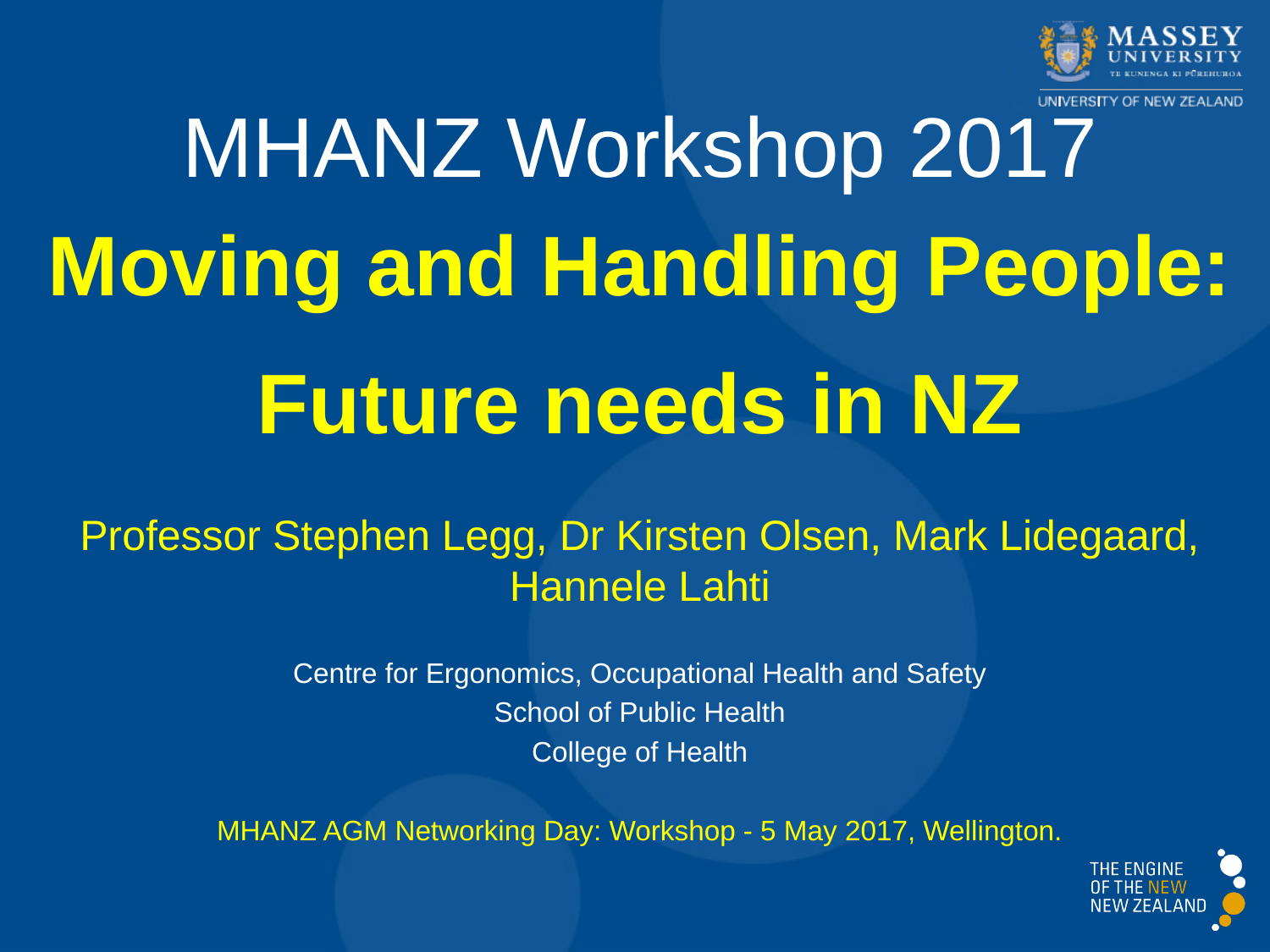

MHANZ Workshop 2017
Moving and Handling People:

Future needs in NZ

Professor Stephen Legg, Dr Kirsten Olsen, Mark Lidegaard, Hannele Lahti

Centre for Ergonomics, Occupational Health and Safety
School of Public Health
College of Health

MHANZ AGM Networking Day: Workshop - 5 May 2017, Wellington.